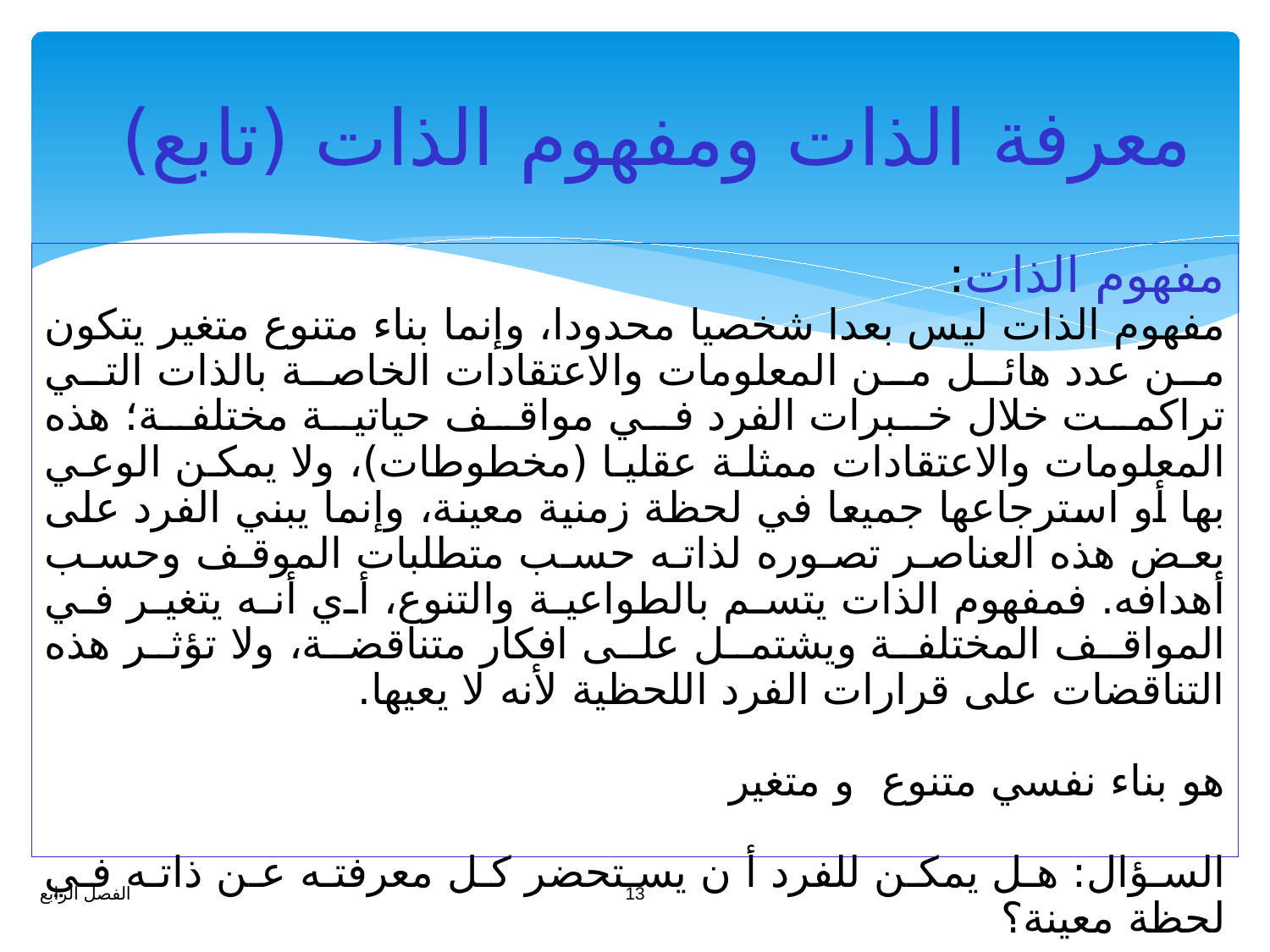

# معرفة الذات ومفهوم الذات (تابع)
مفهوم الذات:
مفهوم الذات ليس بعدا شخصيا محدودا، وإنما بناء متنوع متغير يتكون من عدد هائل من المعلومات والاعتقادات الخاصة بالذات التي تراكمت خلال خبرات الفرد في مواقف حياتية مختلفة؛ هذه المعلومات والاعتقادات ممثلة عقليا (مخطوطات)، ولا يمكن الوعي بها أو استرجاعها جميعا في لحظة زمنية معينة، وإنما يبني الفرد على بعض هذه العناصر تصوره لذاته حسب متطلبات الموقف وحسب أهدافه. فمفهوم الذات يتسم بالطواعية والتنوع، أي أنه يتغير في المواقف المختلفة ويشتمل على افكار متناقضة، ولا تؤثر هذه التناقضات على قرارات الفرد اللحظية لأنه لا يعيها.

هو بناء نفسي متنوع  و متغير

السؤال: هل يمكن للفرد أ ن يستحضر كل معرفته عن ذاته في لحظة معينة؟
13
الفصل الرابع